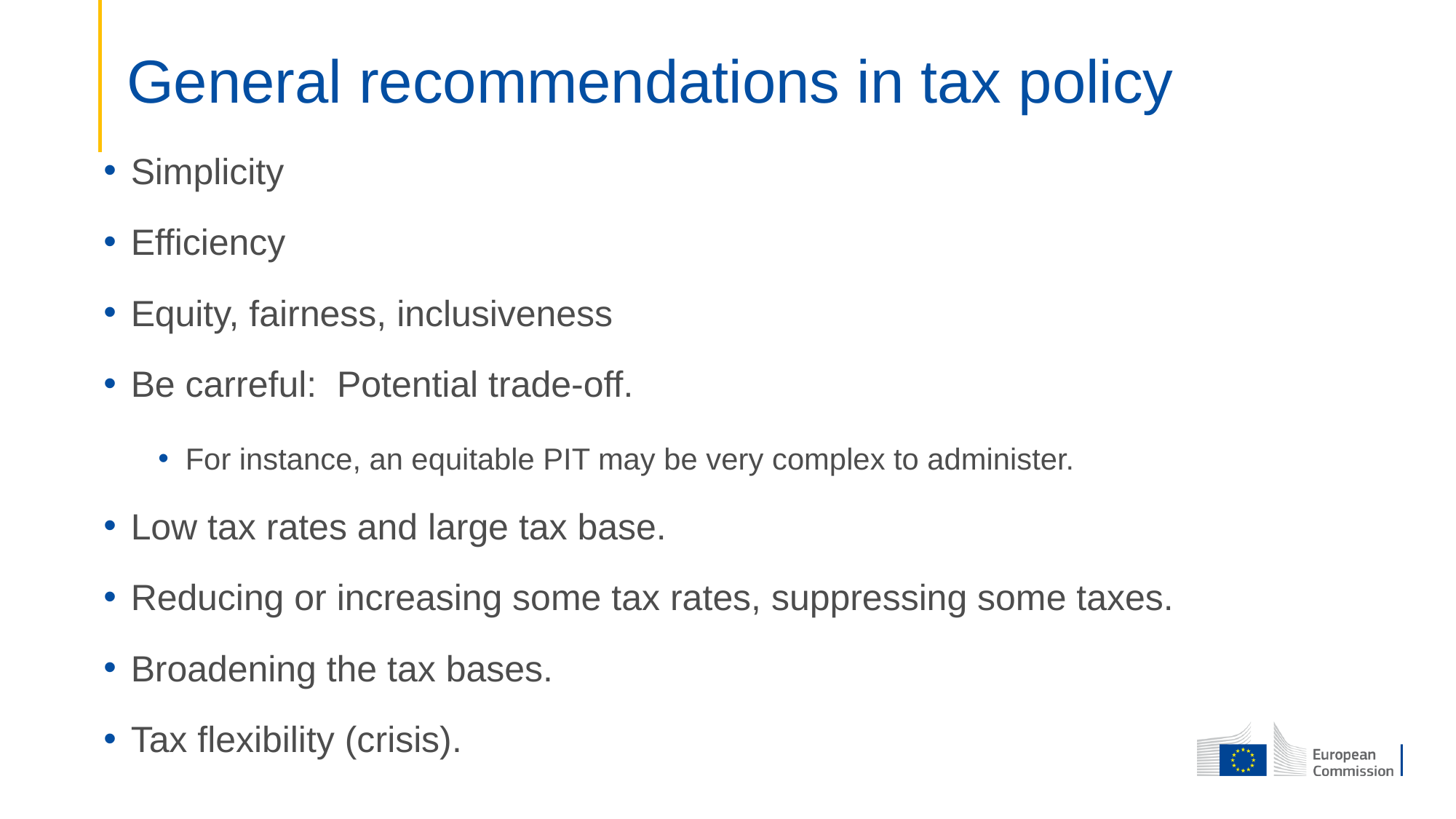

# General recommendations in tax policy
Simplicity
Efficiency
Equity, fairness, inclusiveness
Be carreful:  Potential trade-off.
For instance, an equitable PIT may be very complex to administer.
Low tax rates and large tax base.
Reducing or increasing some tax rates, suppressing some taxes.
Broadening the tax bases.
Tax flexibility (crisis).